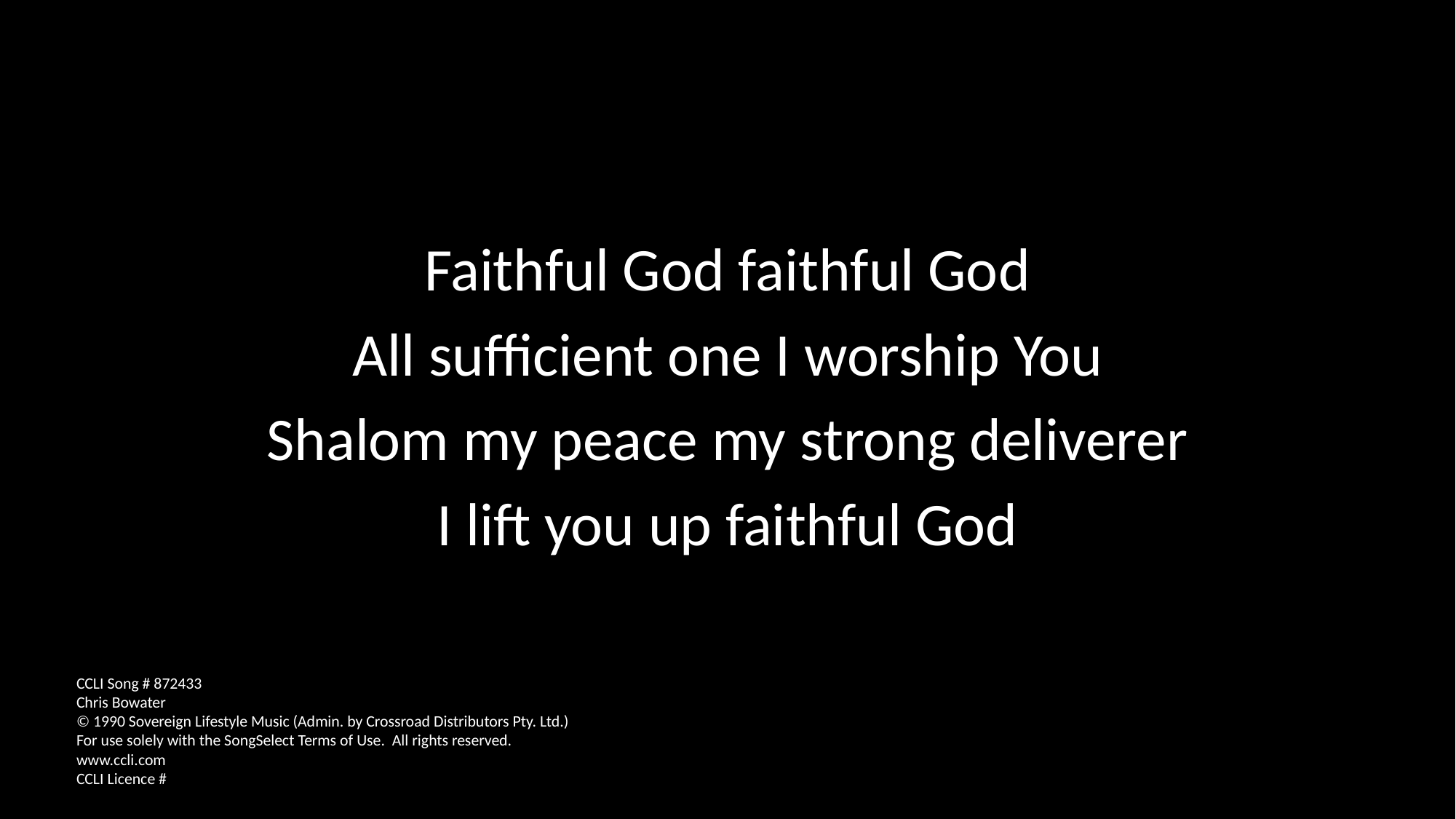

Faithful God faithful God
All sufficient one I worship You
Shalom my peace my strong deliverer
I lift you up faithful God
CCLI Song # 872433
Chris Bowater
© 1990 Sovereign Lifestyle Music (Admin. by Crossroad Distributors Pty. Ltd.)
For use solely with the SongSelect Terms of Use.  All rights reserved. www.ccli.com
CCLI Licence #